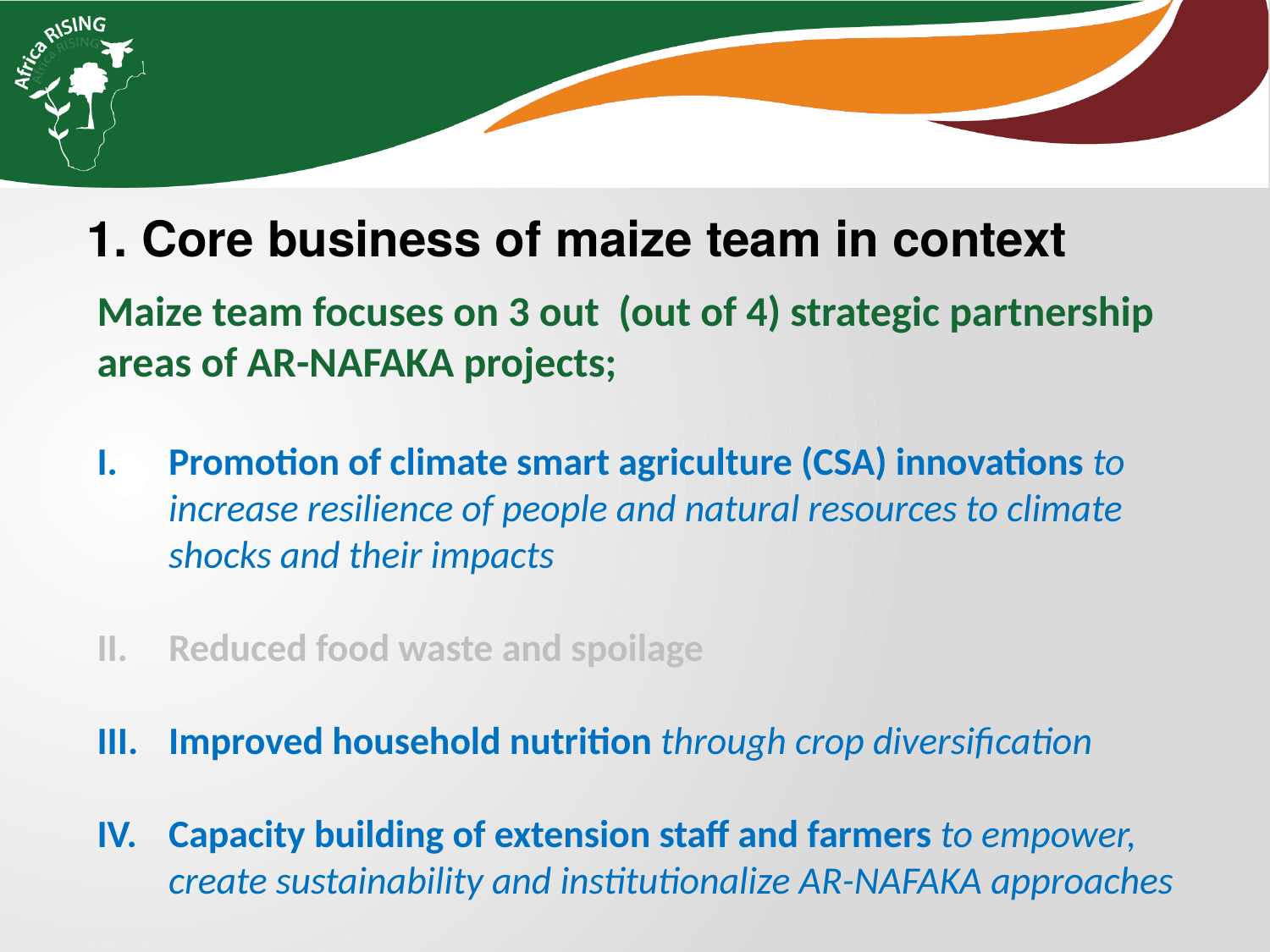

1. Core business of maize team in context
Maize team focuses on 3 out  (out of 4) strategic partnership areas of AR-NAFAKA projects;

Promotion of climate smart agriculture (CSA) innovations to  increase resilience of people and natural resources to climate shocks and their impacts

Reduced food waste and spoilage

Improved household nutrition through crop diversification

Capacity building of extension staff and farmers to empower, create sustainability and institutionalize AR-NAFAKA approaches